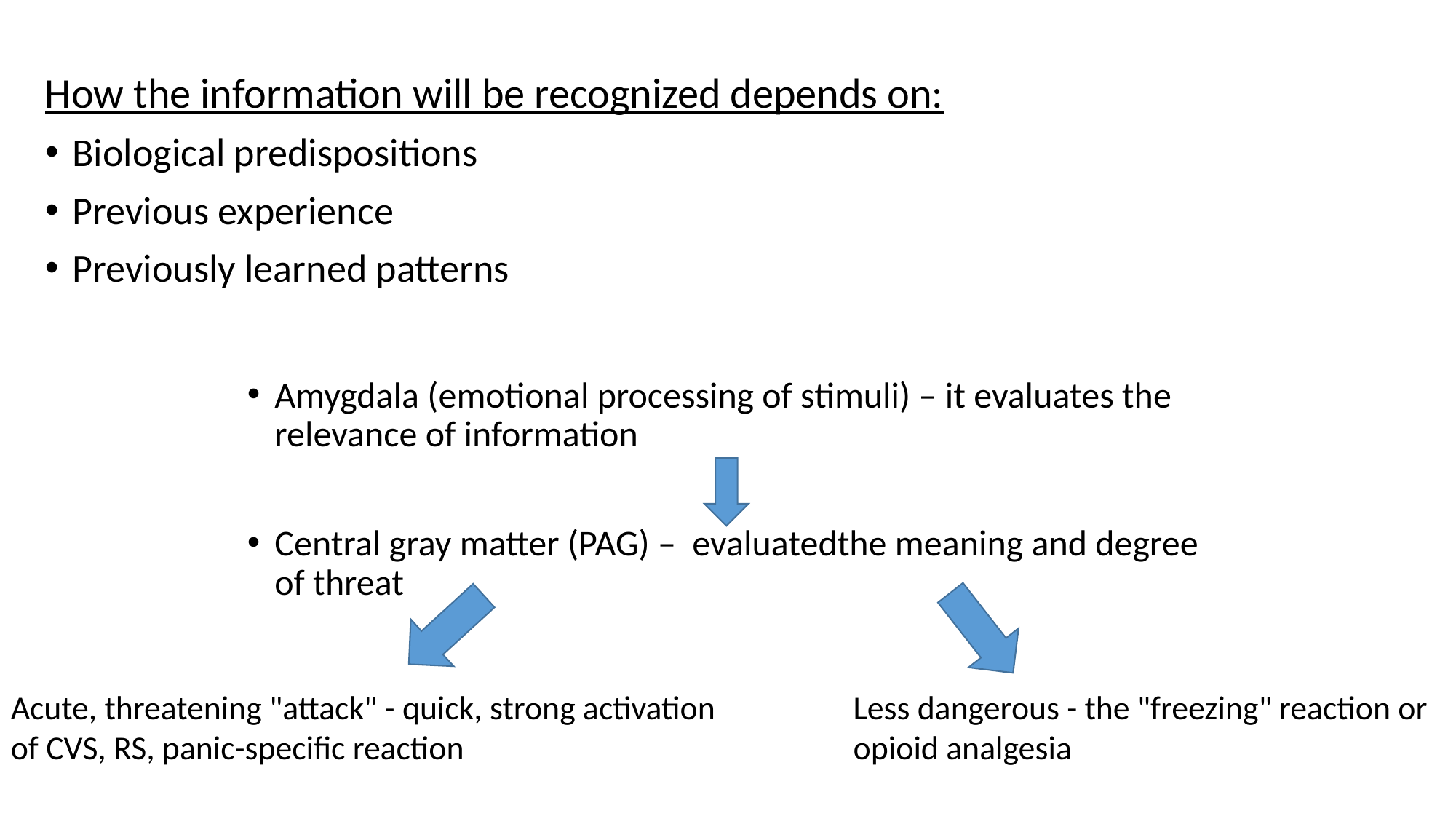

How the information will be recognized depends on:
Biological predispositions
Previous experience
Previously learned patterns
Amygdala (emotional processing of stimuli) – it evaluates the relevance of information

Central gray matter (PAG) –  evaluatedthe meaning and degree of threat

Acute, threatening "attack" - quick, strong activation of CVS, RS, panic-specific reaction
Less dangerous - the "freezing" reaction or opioid analgesia